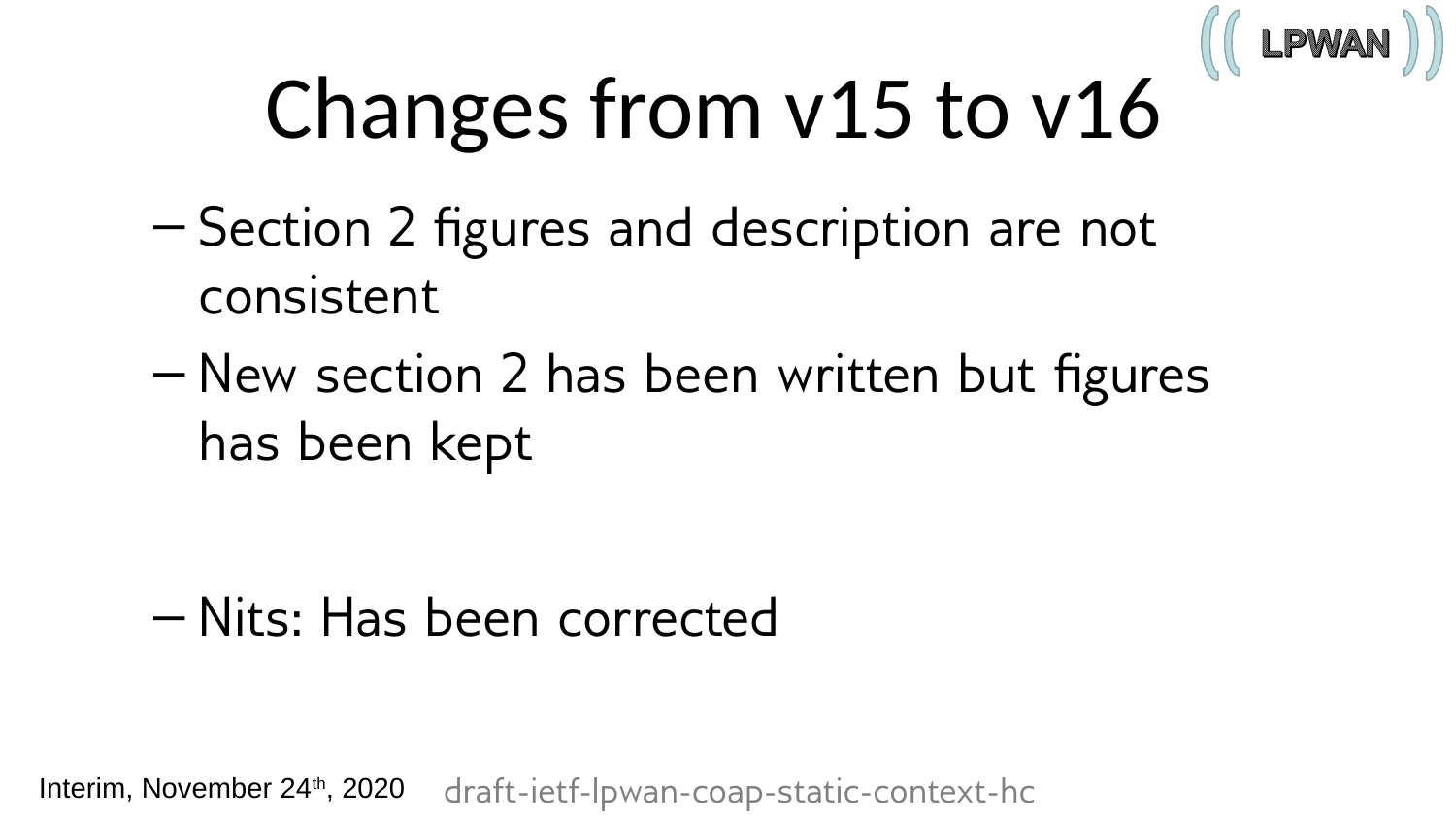

# Changes from v15 to v16
Section 2 figures and description are not consistent
New section 2 has been written but figures has been kept

Nits: Has been corrected

draft-ietf-lpwan-coap-static-context-hc